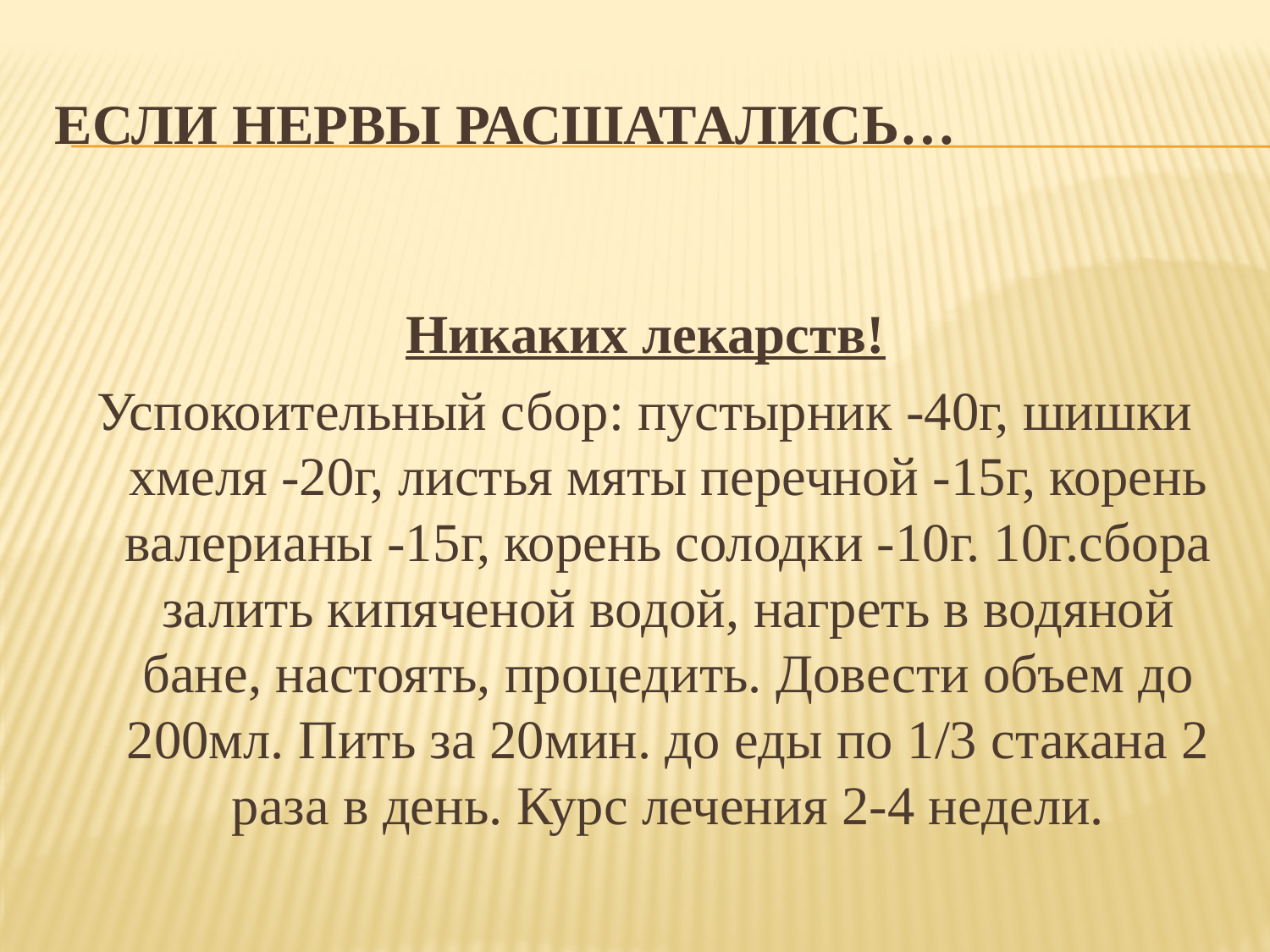

# ЕСЛИ НЕРВЫ РАСШАТАЛИСЬ…

Никаких лекарств!
Успокоительный сбор: пустырник -40г, шишки хмеля -20г, листья мяты перечной -15г, корень валерианы -15г, корень солодки -10г. 10г.сбора залить кипяченой водой, нагреть в водяной бане, настоять, процедить. Довести объем до 200мл. Пить за 20мин. до еды по 1/3 стакана 2 раза в день. Курс лечения 2-4 недели.